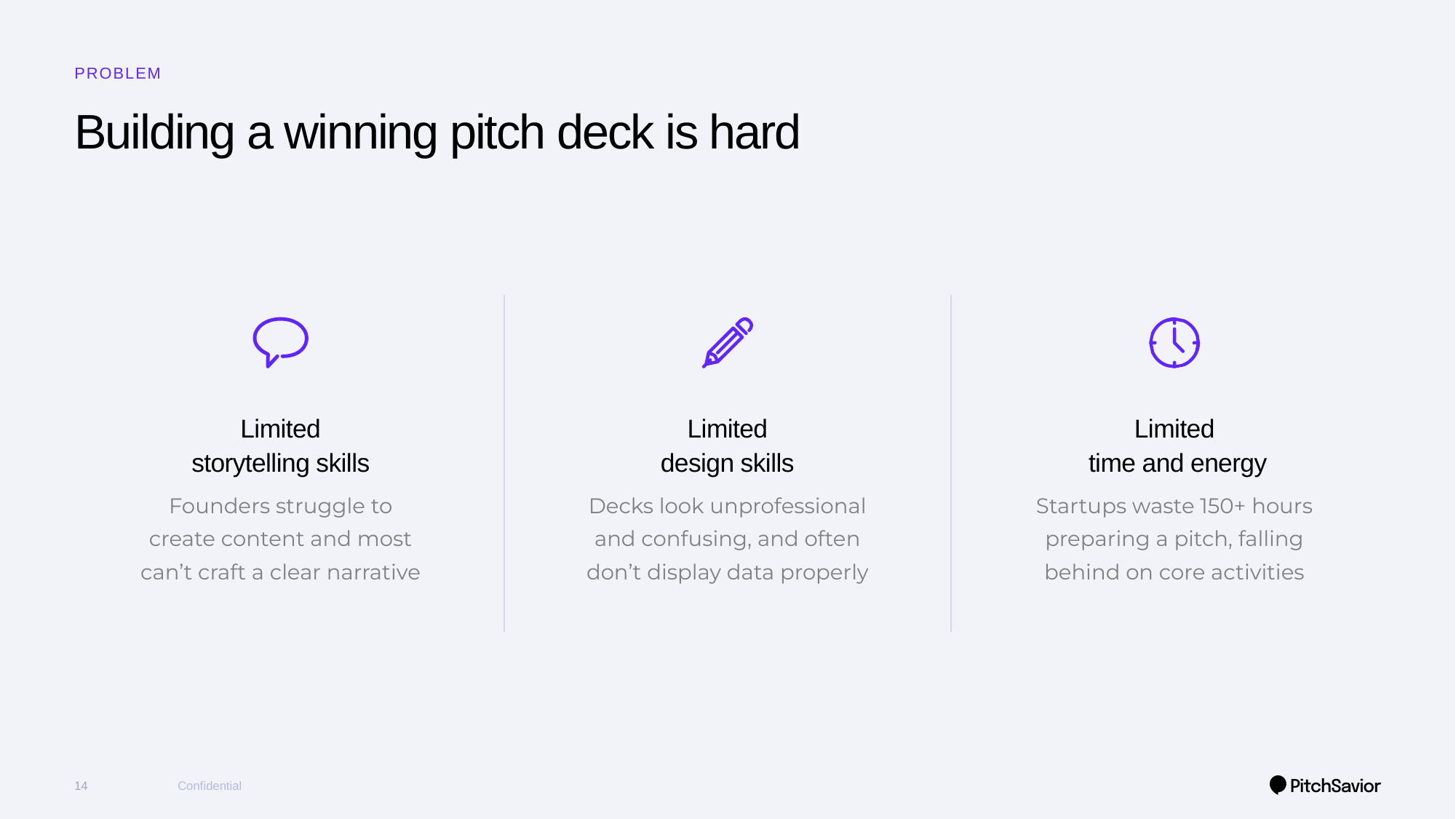

PRoblem
# Building a winning pitch deck is hard
Limited
storytelling skills
Founders struggle to create content and most can’t craft a clear narrative
Limited
design skills
Decks look unprofessional and confusing, and often don’t display data properly
Limited
 time and energy
Startups waste 150+ hours preparing a pitch, falling behind on core activities

14